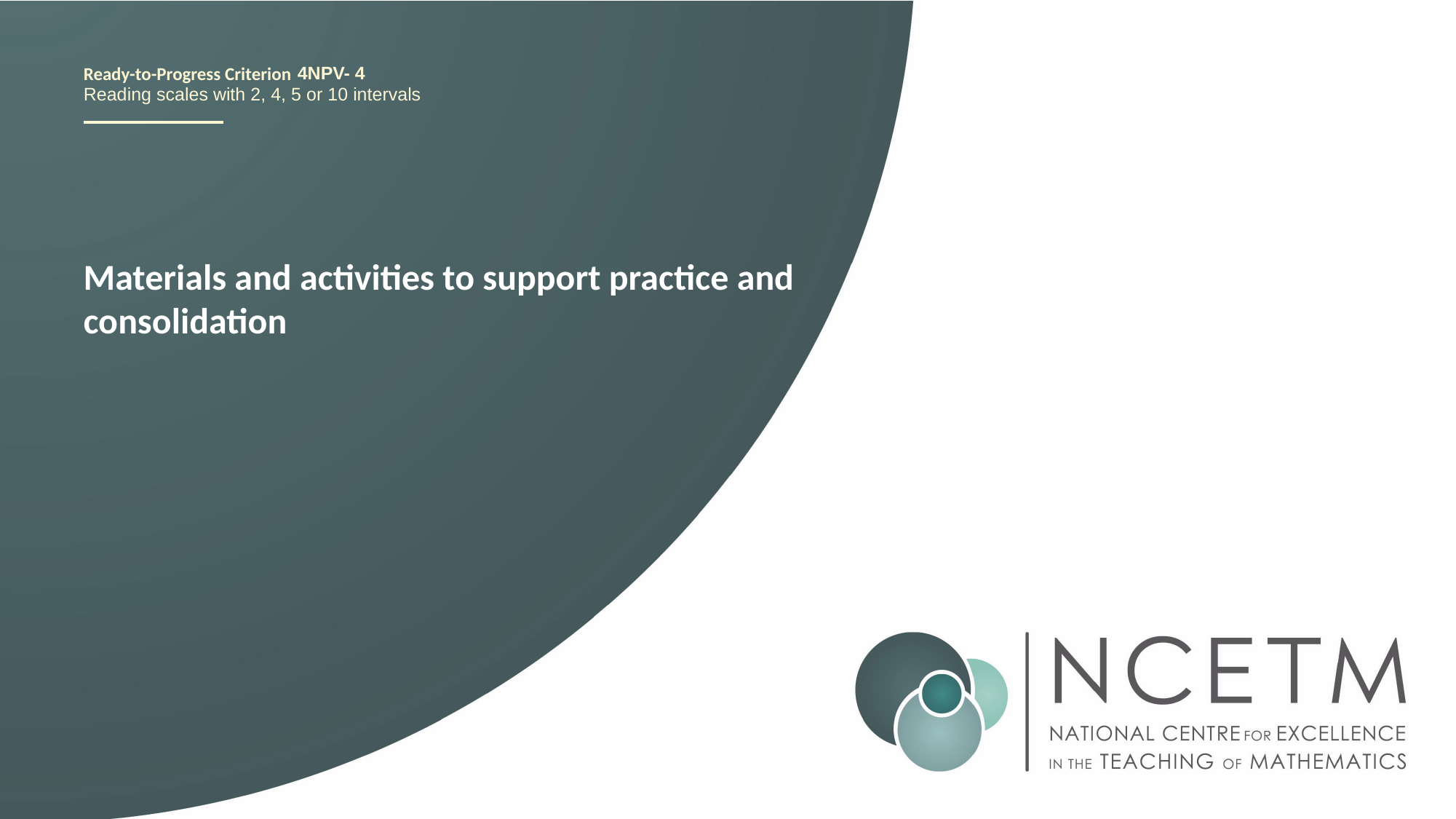

4NPV- 4
Reading scales with 2, 4, 5 or 10 intervals